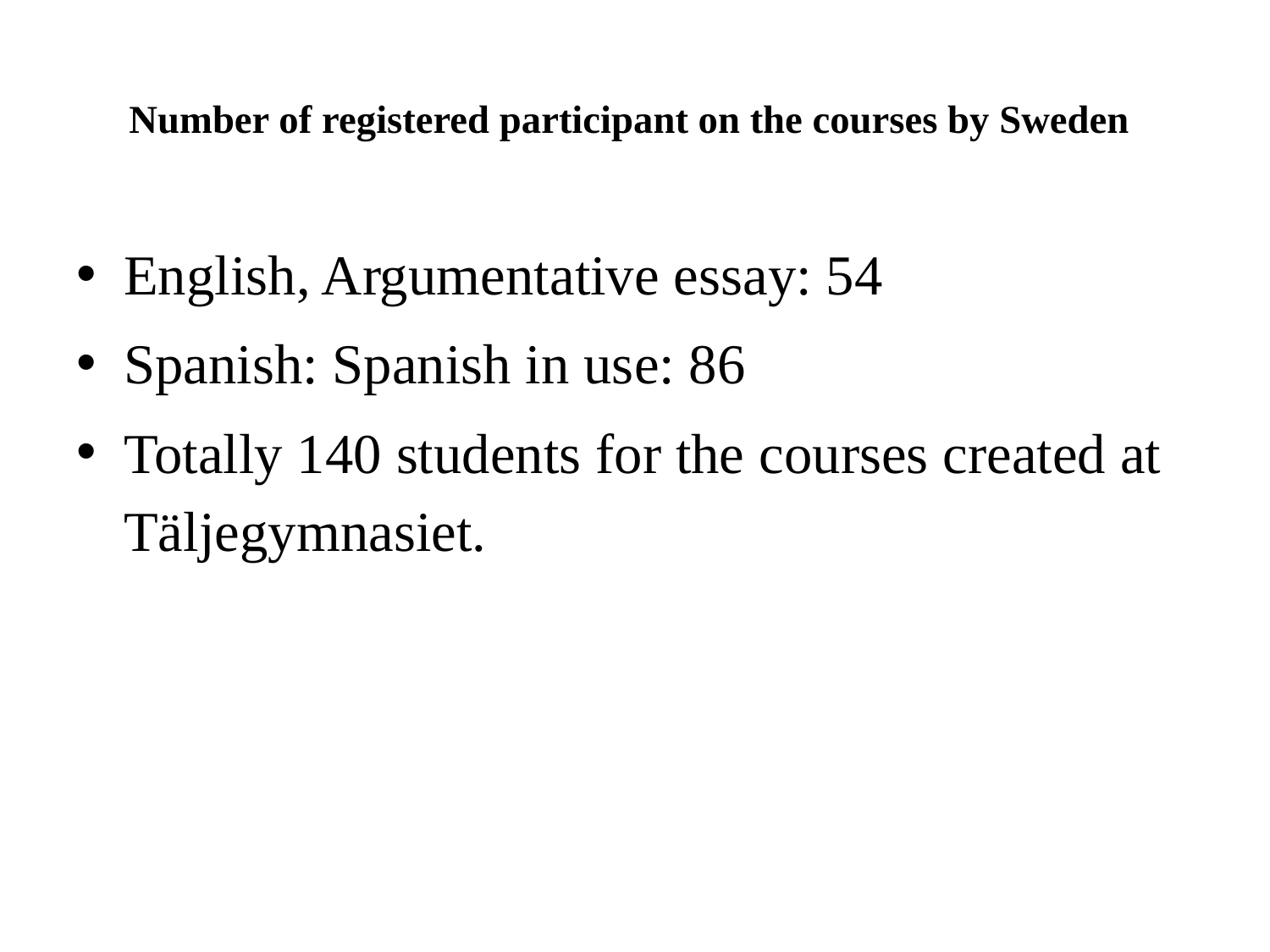

# Number of registered participant on the courses by Sweden
English, Argumentative essay: 54
Spanish: Spanish in use: 86
Totally 140 students for the courses created at Täljegymnasiet.